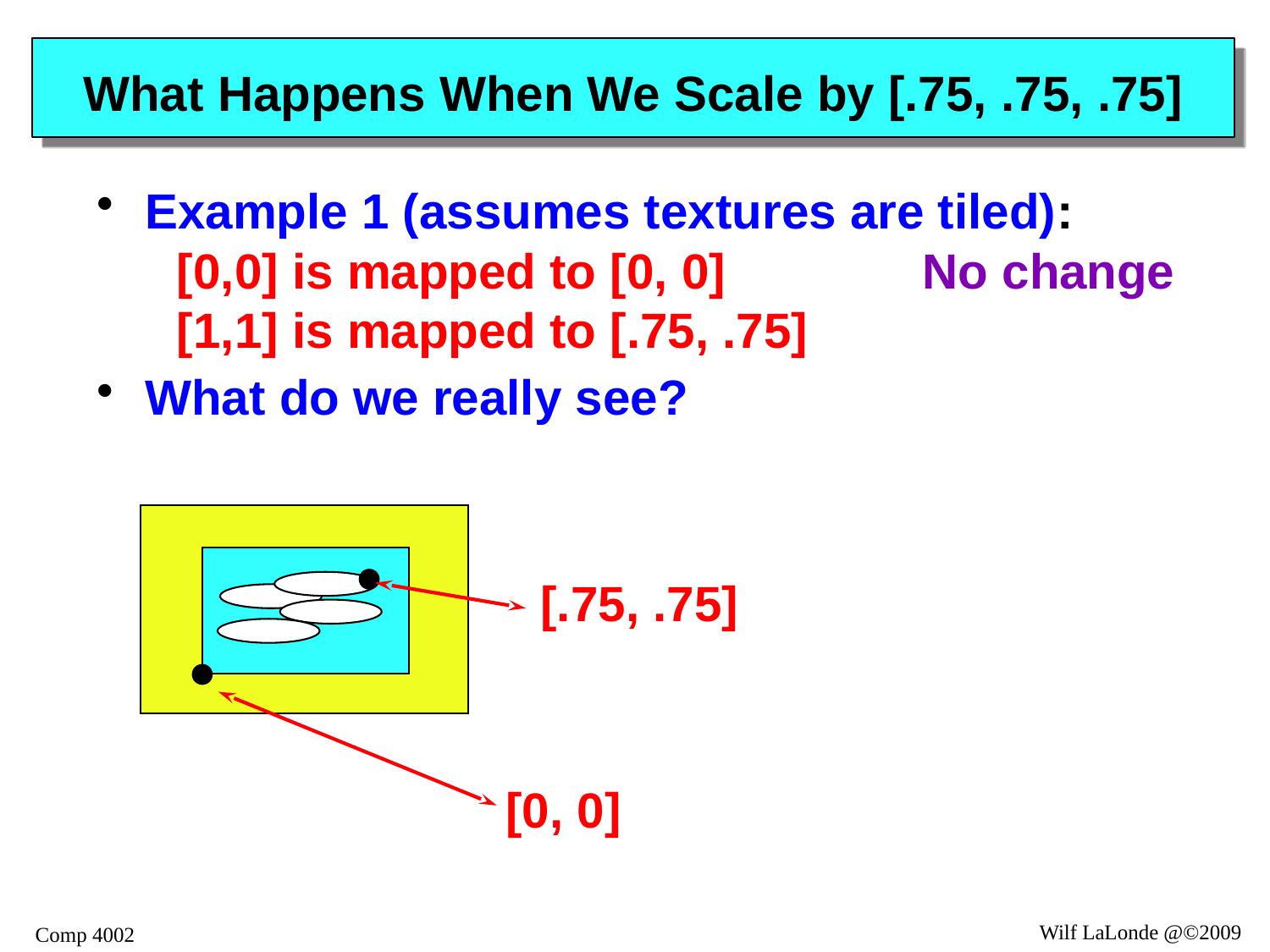

# What Happens When We Scale by [.75, .75, .75]
Example 1 (assumes textures are tiled):
[0,0] is mapped to [0, 0]		No change
[1,1] is mapped to [.75, .75]
What do we really see?

[.75, .75]

[0, 0]